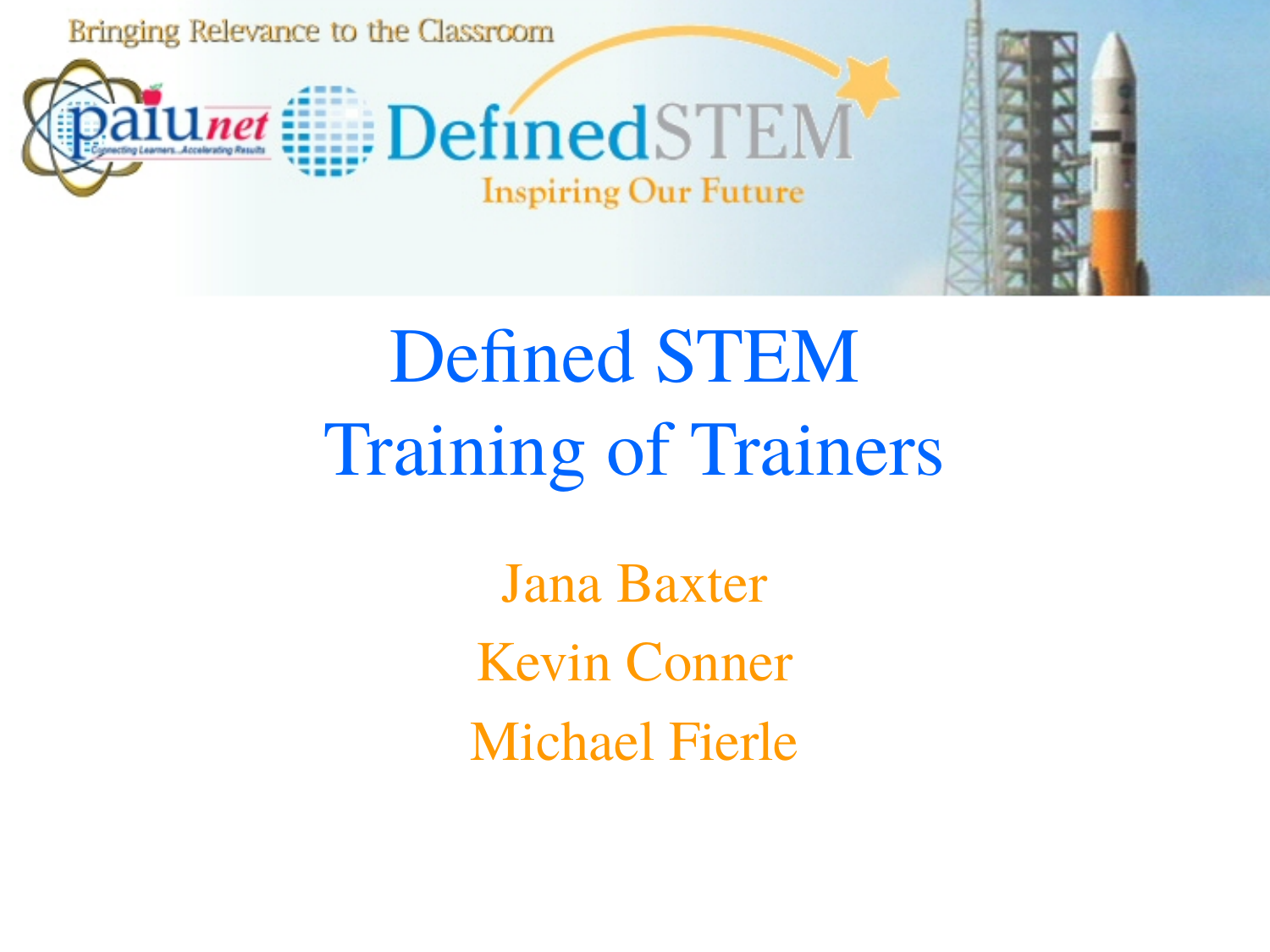

# Defined STEM Training of Trainers
Jana Baxter
Kevin Conner
Michael Fierle